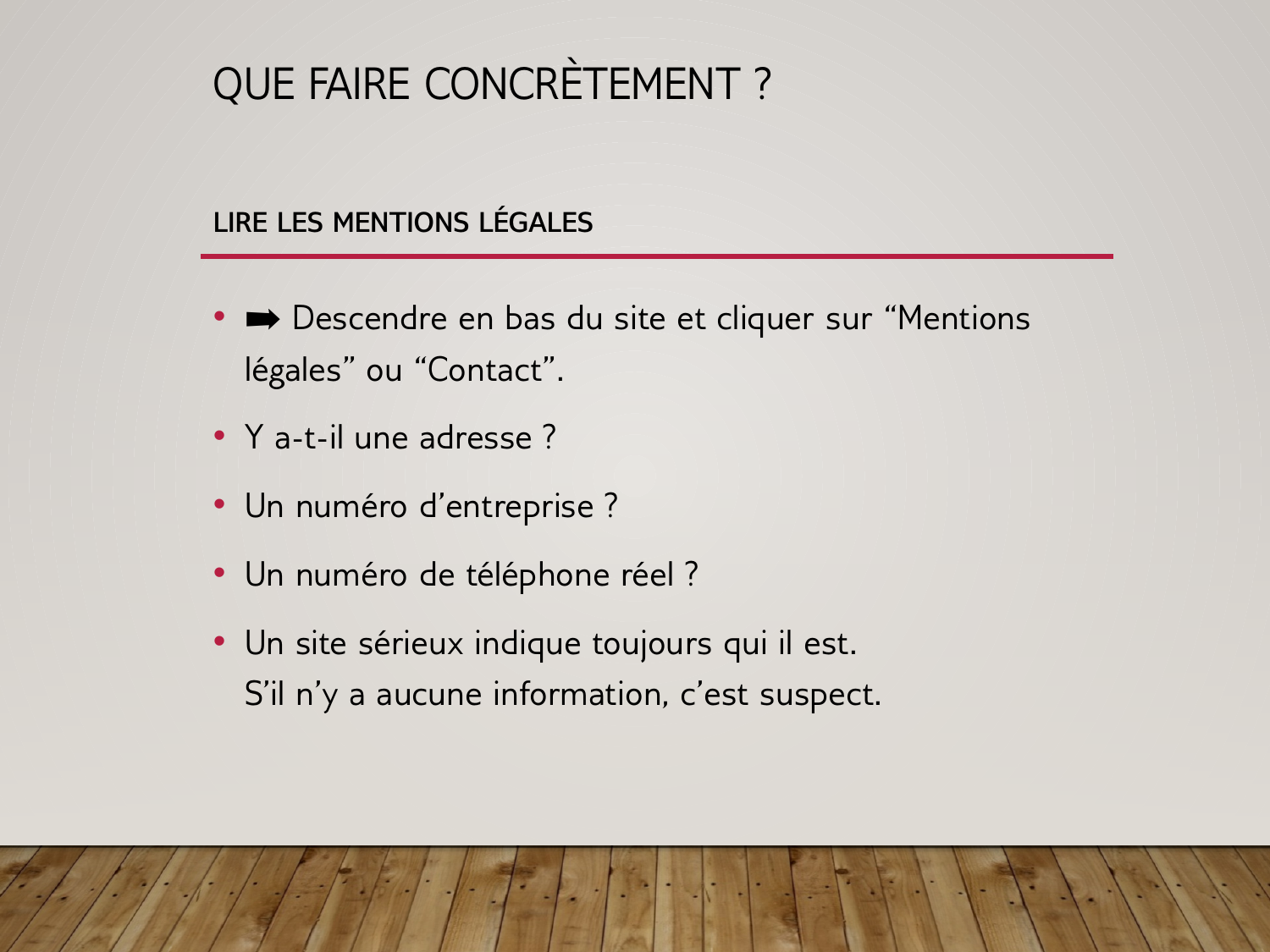

# Que faire concrètement ? Lire les mentions légales
➡️ Descendre en bas du site et cliquer sur “Mentions légales” ou “Contact”.
Y a-t-il une adresse ?
Un numéro d’entreprise ?
Un numéro de téléphone réel ?
Un site sérieux indique toujours qui il est.
S’il n’y a aucune information, c’est suspect.